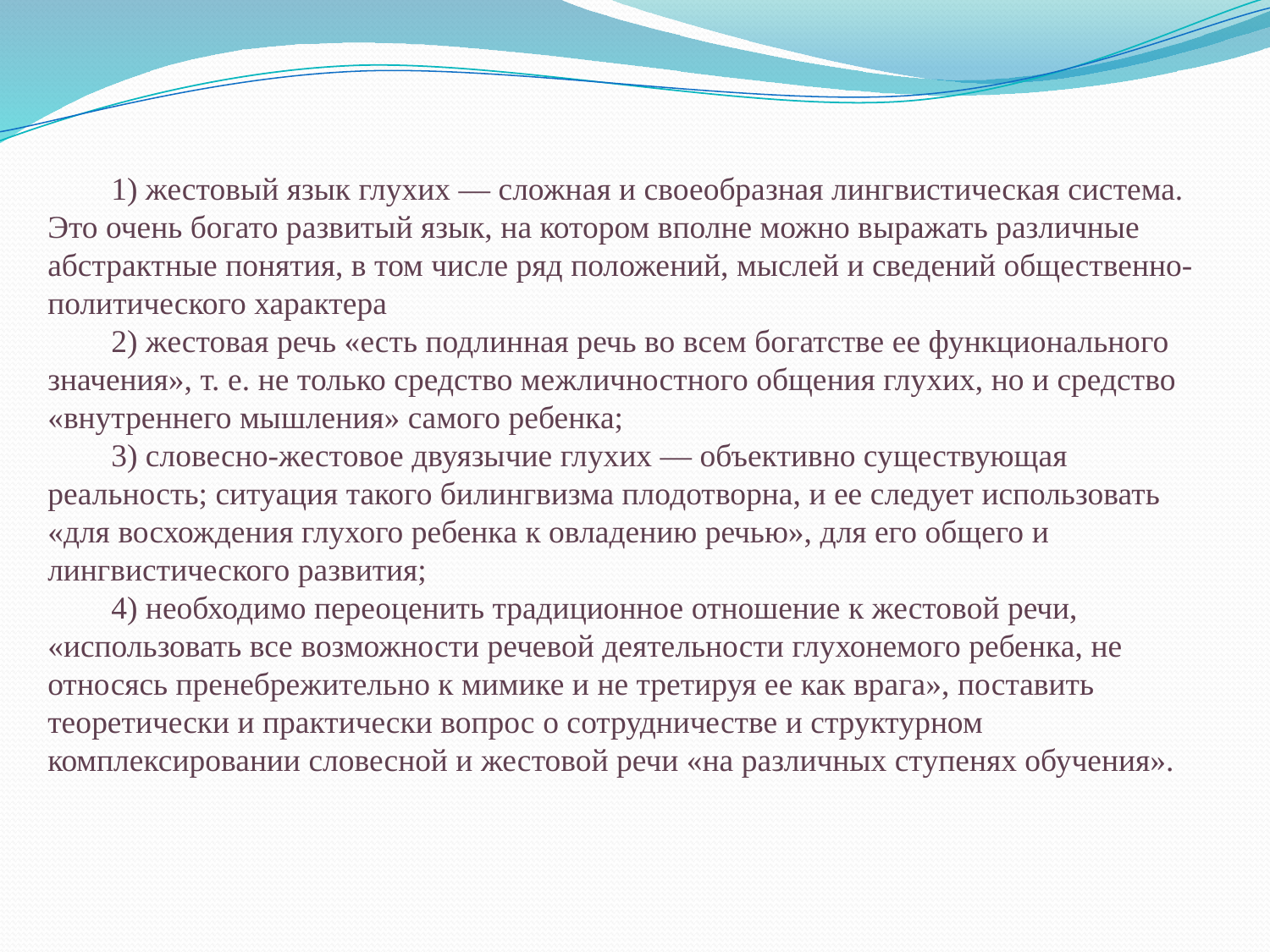

1) жестовый язык глухих — сложная и своеобразная лингвистическая система. Это очень богато развитый язык, на котором вполне можно выражать различные абстрактные понятия, в том числе ряд положений, мыслей и сведений общественно-политического характера
2) жестовая речь «есть подлинная речь во всем богатстве ее функционального значения», т. е. не только средство межличностного общения глухих, но и средство «внутреннего мышления» самого ребенка;
3) словесно-жестовое двуязычие глухих — объективно существующая реальность; ситуация такого билингвизма плодотворна, и ее следует использовать «для восхождения глухого ребенка к овладению речью», для его общего и лингвистического развития;
4) необходимо переоценить традиционное отношение к жестовой речи, «использовать все возможности речевой деятельности глухонемого ребенка, не относясь пренебрежительно к мимике и не третируя ее как врага», поставить теоретически и практически вопрос о сотрудничестве и структурном комплексировании словесной и жестовой речи «на различных ступенях обучения».